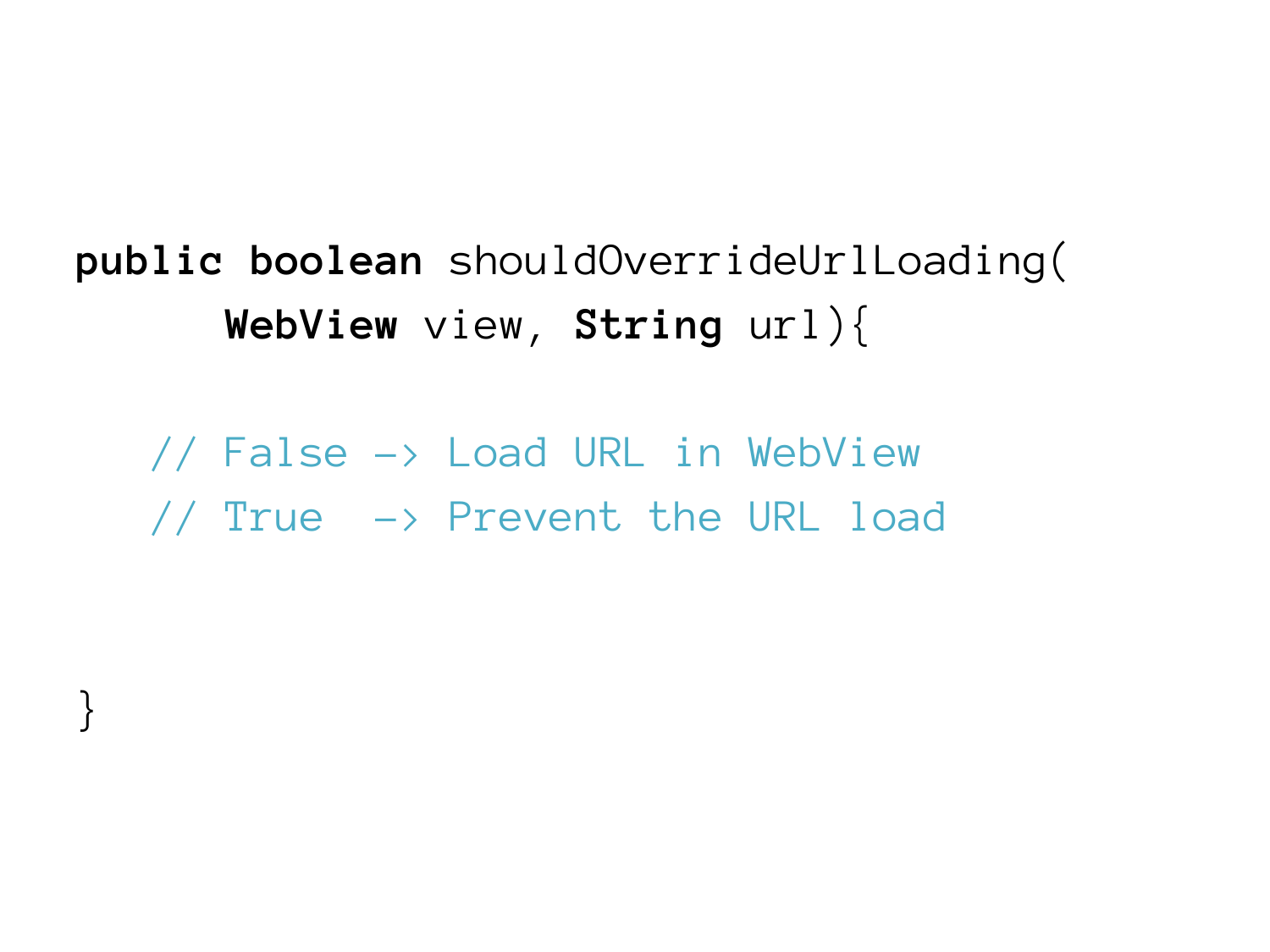

public boolean shouldOverrideUrlLoading(
      WebView view, String url){

   // False -> Load URL in WebView
   // True  -> Prevent the URL load

}